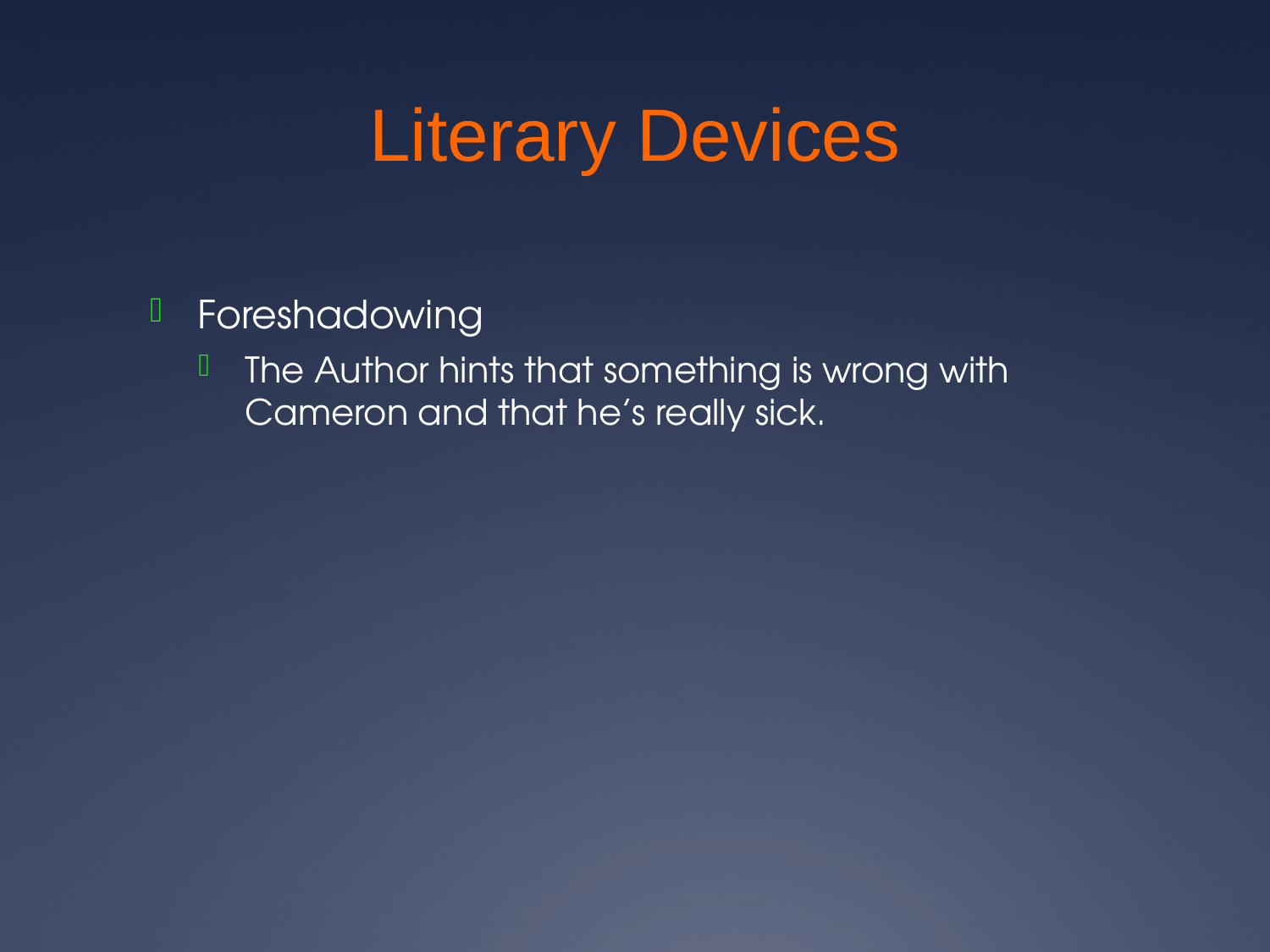

# Literary Devices
Foreshadowing
The Author hints that something is wrong with Cameron and that he’s really sick.